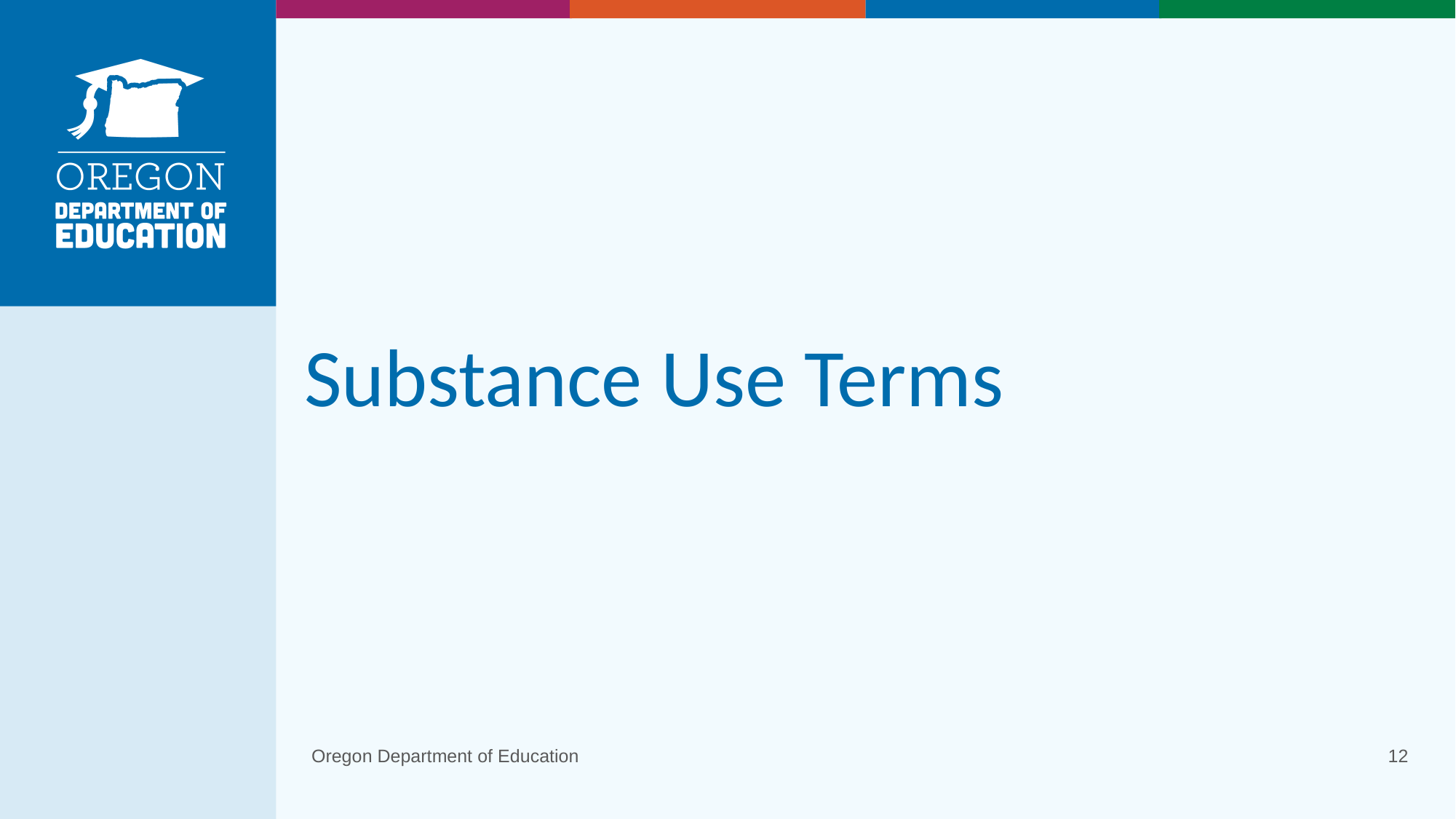

# Substance Use Terms
Oregon Department of Education
12